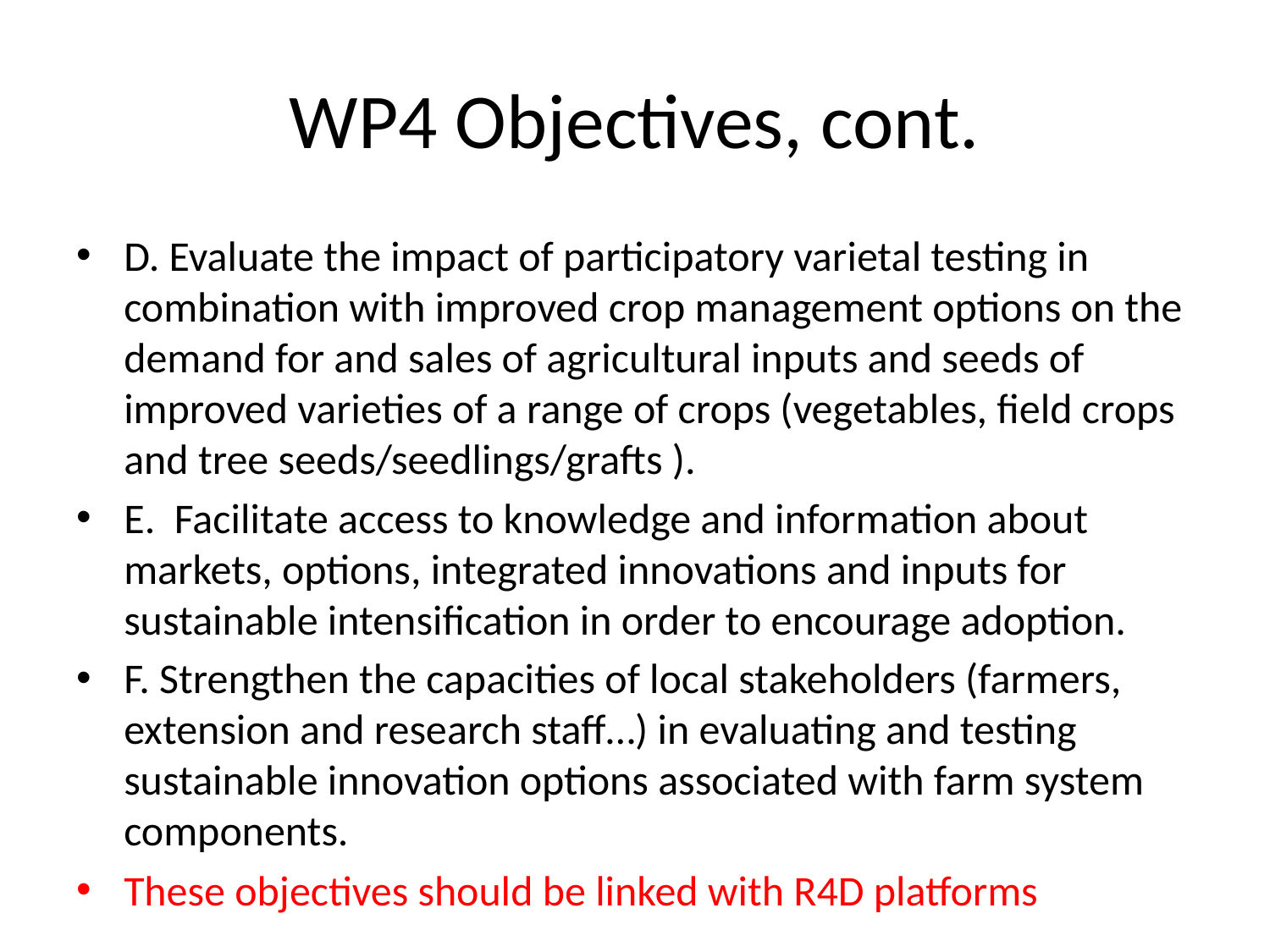

# WP4 Objectives, cont.
D. Evaluate the impact of participatory varietal testing in combination with improved crop management options on the demand for and sales of agricultural inputs and seeds of improved varieties of a range of crops (vegetables, field crops and tree seeds/seedlings/grafts ).
E.  Facilitate access to knowledge and information about markets, options, integrated innovations and inputs for sustainable intensification in order to encourage adoption.
F. Strengthen the capacities of local stakeholders (farmers, extension and research staff…) in evaluating and testing sustainable innovation options associated with farm system components.
These objectives should be linked with R4D platforms